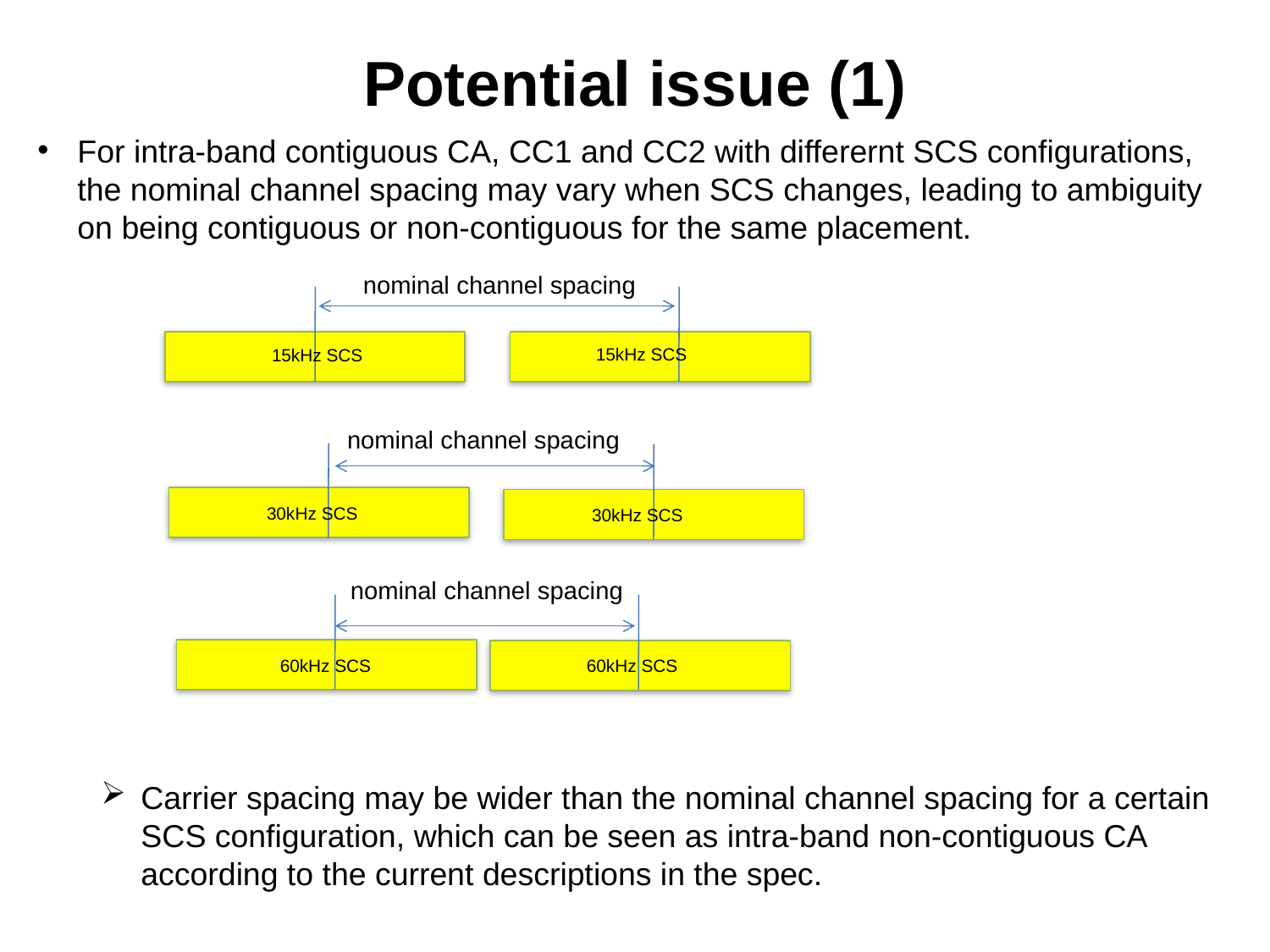

# Potential issue (1)
For intra-band contiguous CA, CC1 and CC2 with differernt SCS configurations, the nominal channel spacing may vary when SCS changes, leading to ambiguity on being contiguous or non-contiguous for the same placement.

Carrier spacing may be wider than the nominal channel spacing for a certain SCS configuration, which can be seen as intra-band non-contiguous CA according to the current descriptions in the spec.

nominal channel spacing

15kHz SCS
15kHz SCS
nominal channel spacing

30kHz SCS
30kHz SCS
nominal channel spacing

60kHz SCS
60kHz SCS